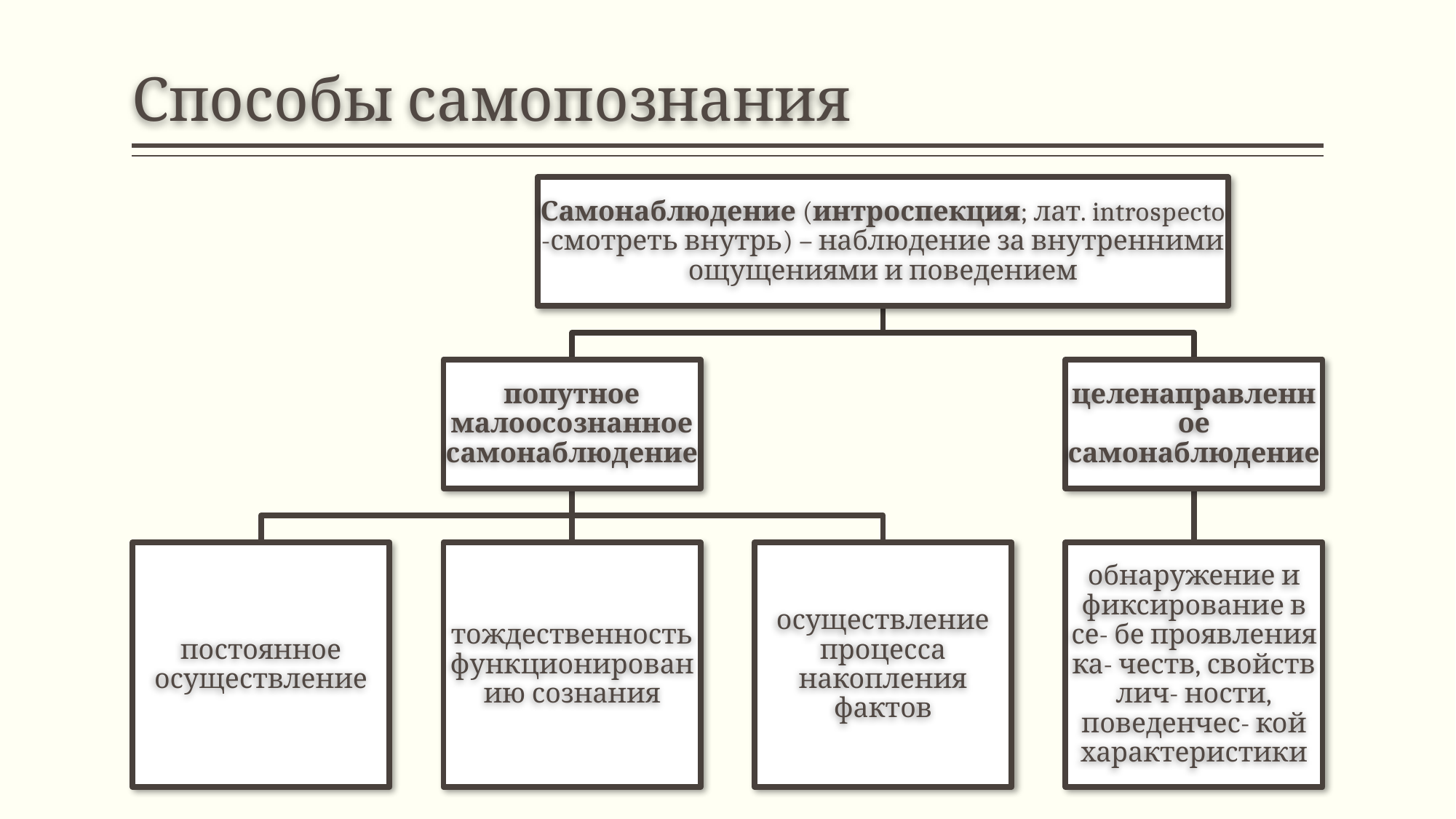

# Способы самопознания

Самонаблюдение (интроспекция; лат. introspecto -смотреть внутрь) – наблюдение за внутренними ощущениями и поведением

попутное малоосознанное самонаблюдение

целенаправленное самонаблюдение

постоянное осуществление

тождественность функционированию сознания

осуществление процесса накопления фактов

обнаружение и фиксирование в се- бе проявления ка- честв, свойств лич- ности, поведенчес- кой характеристики